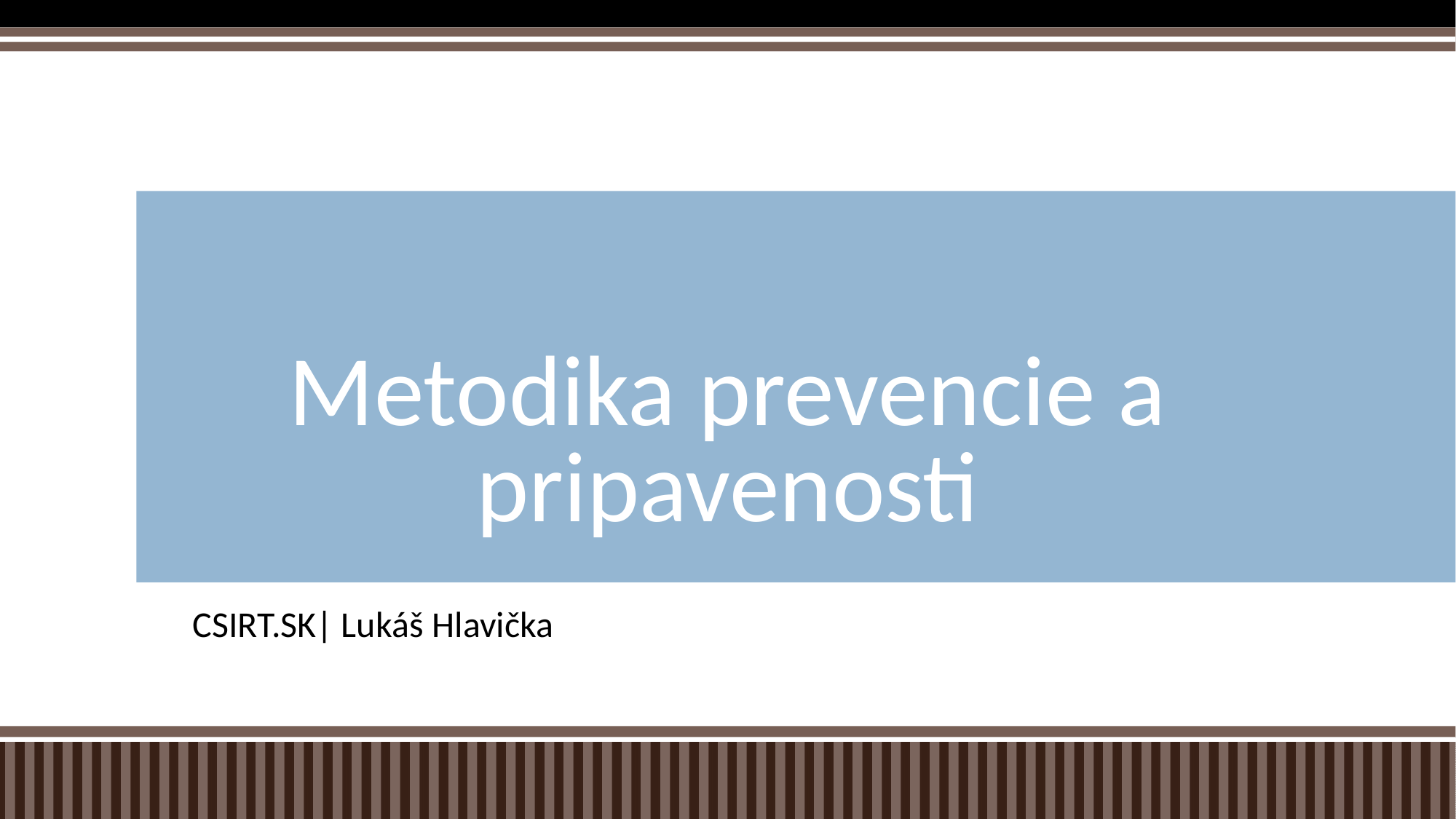

# Metodika prevencie a pripavenosti
CSIRT.SK| Lukáš Hlavička